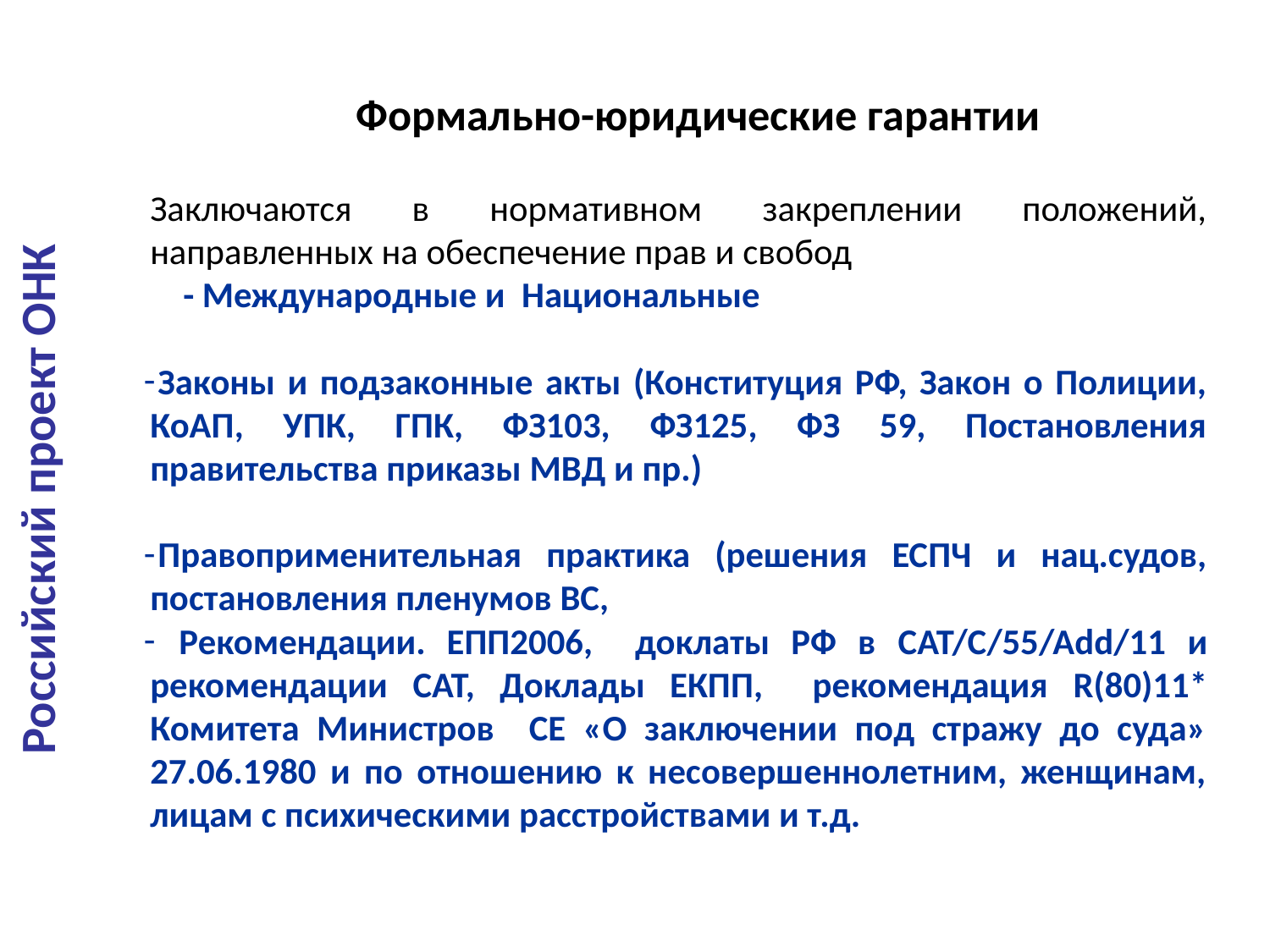

# Формально-юридические гарантии
Заключаются в нормативном закреплении положений, направленных на обеспечение прав и свобод
    - Международные и  Национальные

Законы и подзаконные акты (Конституция РФ, Закон о Полиции, КоАП, УПК, ГПК, ФЗ103, ФЗ125, ФЗ 59, Постановления правительства приказы МВД и пр.)

Правоприменительная практика (решения ЕСПЧ и нац.судов, постановления пленумов ВС,
 Рекомендации. ЕПП2006,  доклаты РФ в CAT/C/55/Add/11 и рекомендации CAT, Доклады ЕКПП,  рекомендация R(80)11* Комитета Министров  СЕ «О заключении под стражу до суда» 27.06.1980 и по отношению к несовершеннолетним, женщинам, лицам с психическими расстройствами и т.д.

Российский проект ОНК